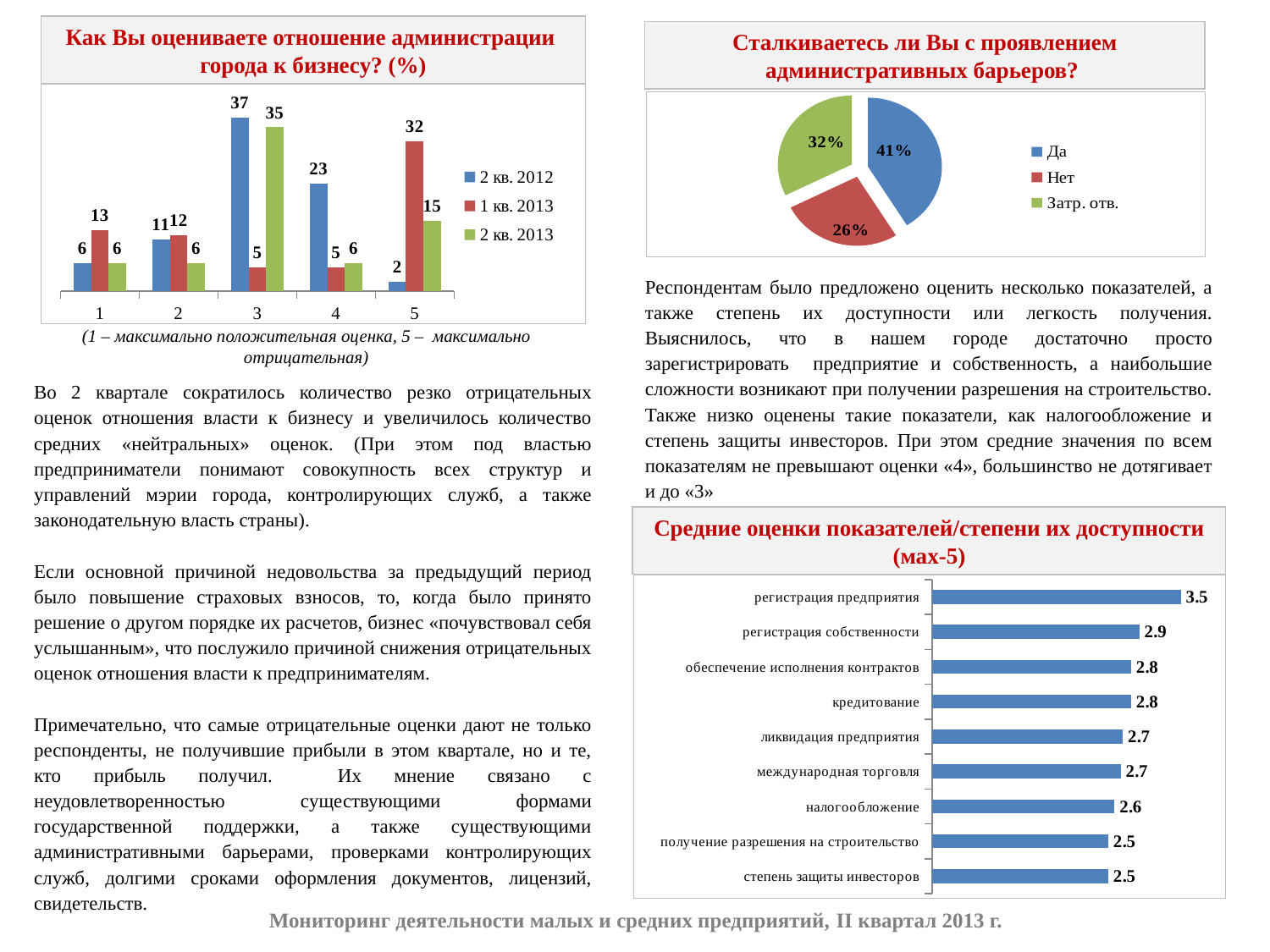

Как Вы оцениваете отношение администрации
города к бизнесу? (%)
Сталкиваетесь ли Вы с проявлением административных барьеров?

### Chart

| Category | 2 кв. 2012 | 1 кв. 2013 | 2 кв. 2013 |
|---|---|---|---|
| 1 | 6.0 | 13.0 | 6.0 |
| 2 | 11.0 | 12.0 | 6.0 |
| 3 | 37.0 | 5.0 | 35.0 |
| 4 | 23.0 | 5.0 | 6.0 |
| 5 | 2.0 | 32.0 | 15.0 |

### Chart

| Category |  |
|---|---|
| Да | 41.18 |
| Нет | 26.47 |
| Затр. отв. | 32.35 |
Респондентам было предложено оценить несколько показателей, а также степень их доступности или легкость получения. Выяснилось, что в нашем городе достаточно просто зарегистрировать  предприятие и собственность, а наибольшие сложности возникают при получении разрешения на строительство. Также низко оценены такие показатели, как налогообложение и степень защиты инвесторов. При этом средние значения по всем показателям не превышают оценки «4», большинство не дотягивает и до «3»

(1 – максимально положительная оценка, 5 –  максимально отрицательная)
Во 2 квартале сократилось количество резко отрицательных оценок отношения власти к бизнесу и увеличилось количество средних «нейтральных» оценок. (При этом под властью предприниматели понимают совокупность всех структур и управлений мэрии города, контролирующих служб, а также законодательную власть страны).

Если основной причиной недовольства за предыдущий период было повышение страховых взносов, то, когда было принято решение о другом порядке их расчетов, бизнес «почувствовал себя услышанным», что послужило причиной снижения отрицательных оценок отношения власти к предпринимателям.

Примечательно, что самые отрицательные оценки дают не только респонденты, не получившие прибыли в этом квартале, но и те, кто прибыль получил.  Их мнение связано с неудовлетворенностью существующими формами государственной поддержки, а также существующими административными барьерами, проверками контролирующих служб, долгими сроками оформления документов, лицензий, свидетельств.
Средние оценки показателей/степени их доступности (мах-5)

### Chart

| Category |  |
|---|---|
| степень защиты инвесторов | 2.4999 |
| получение разрешения на строительство | 2.4999000000000002 |
| налогообложение | 2.5881 |
| международная торговля | 2.6764676467646766 |
| ликвидация предприятия | 2.7058705870587065 |
| кредитование | 2.8233 |
| обеспечение исполнения контрактов | 2.823482348234823 |
| регистрация собственности | 2.941094109410941 |
| регистрация предприятия | 3.5294 |
Мониторинг деятельности малых и средних предприятий, II квартал 2013 г.